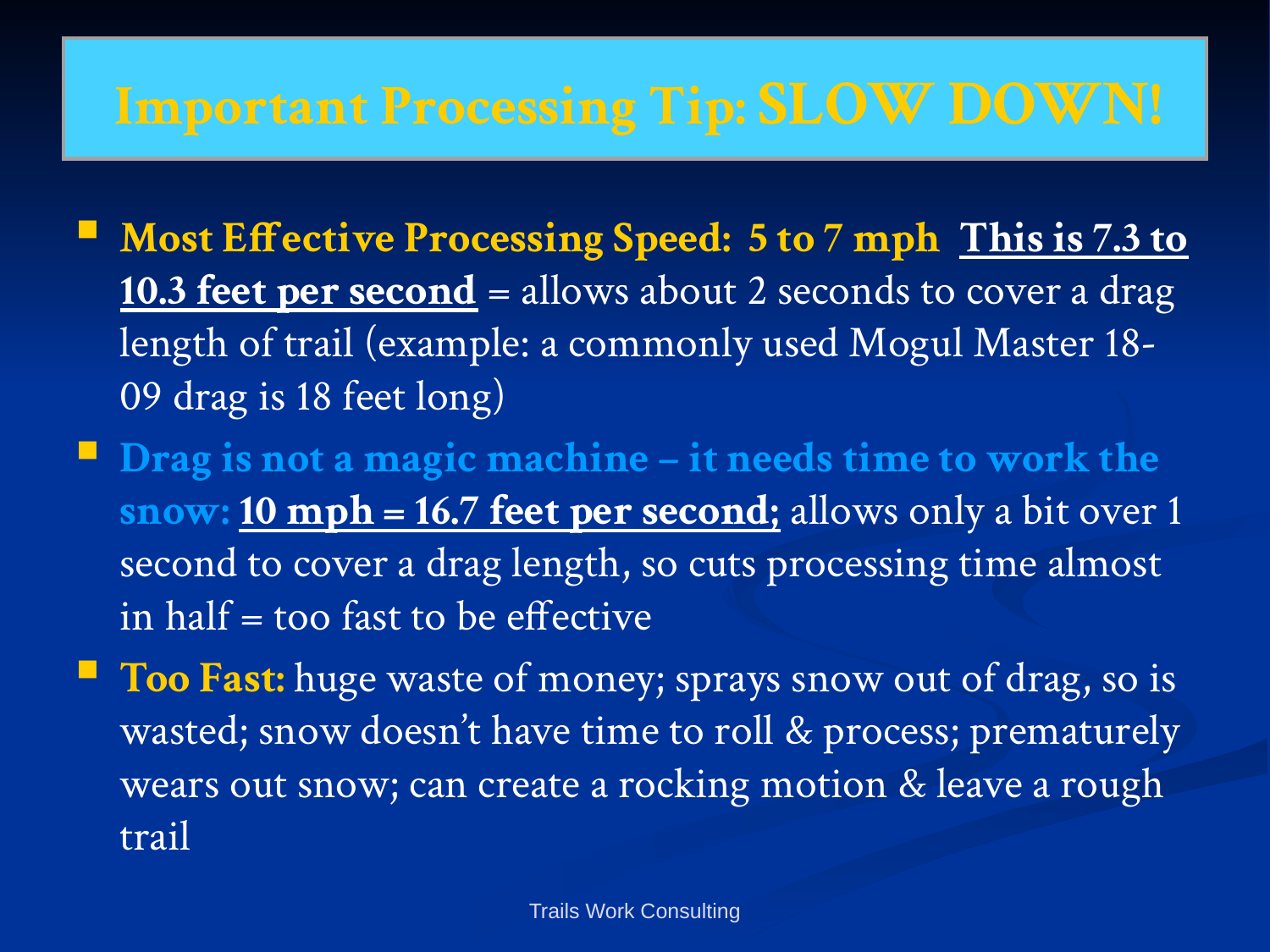

# Important Processing Tip: SLOW DOWN!
Most Effective Processing Speed:  5 to 7 mph  This is 7.3 to 10.3 feet per second = allows about 2 seconds to cover a drag length of trail (example: a commonly used Mogul Master 18-09 drag is 18 feet long)
Drag is not a magic machine – it needs time to work the snow: 10 mph = 16.7 feet per second; allows only a bit over 1 second to cover a drag length, so cuts processing time almost in half = too fast to be effective
Too Fast: huge waste of money; sprays snow out of drag, so is wasted; snow doesn’t have time to roll & process; prematurely wears out snow; can create a rocking motion & leave a rough trail
Trails Work Consulting